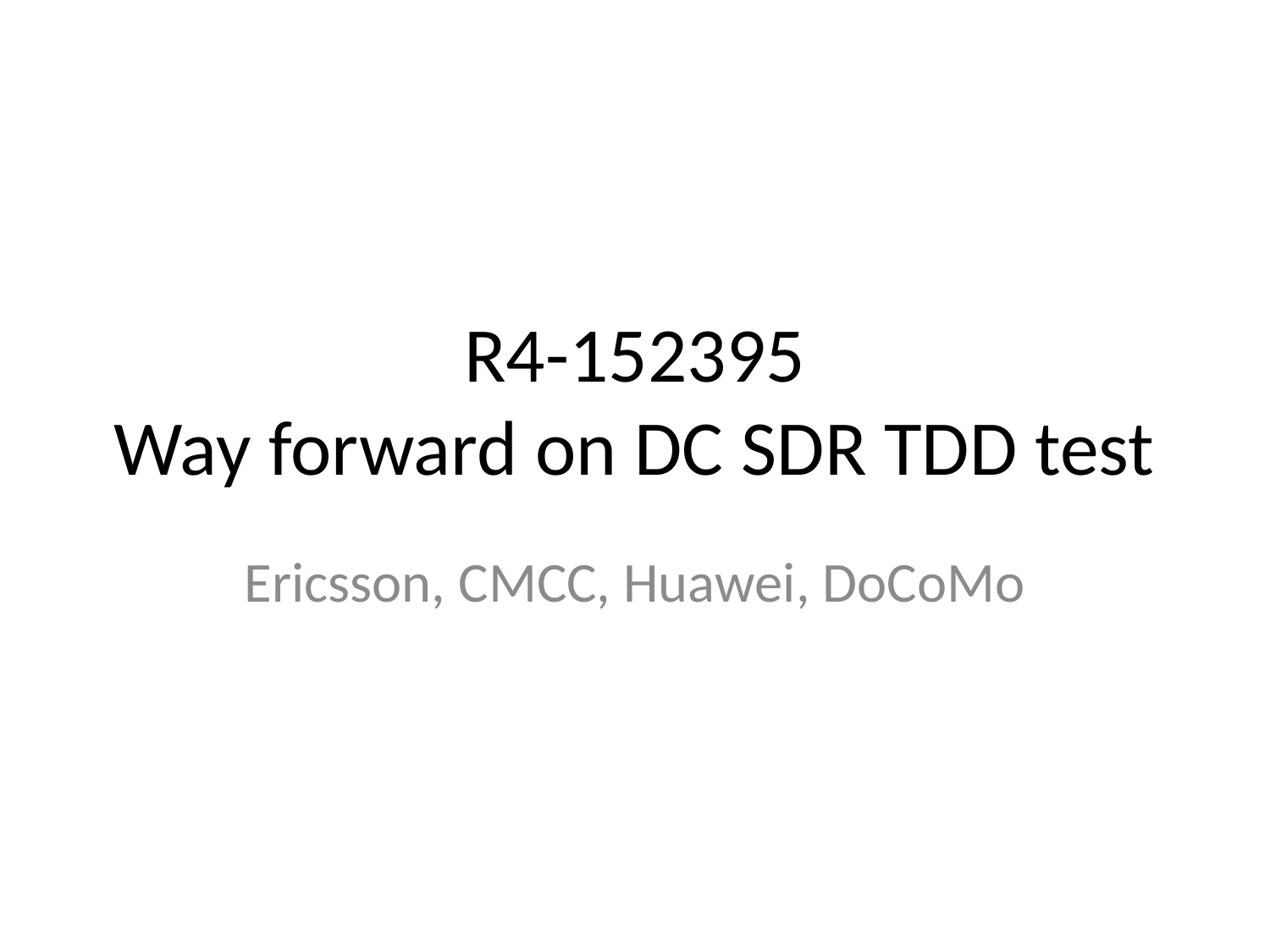

# R4-152395 Way forward on DC SDR TDD test
Ericsson, CMCC, Huawei, DoCoMo